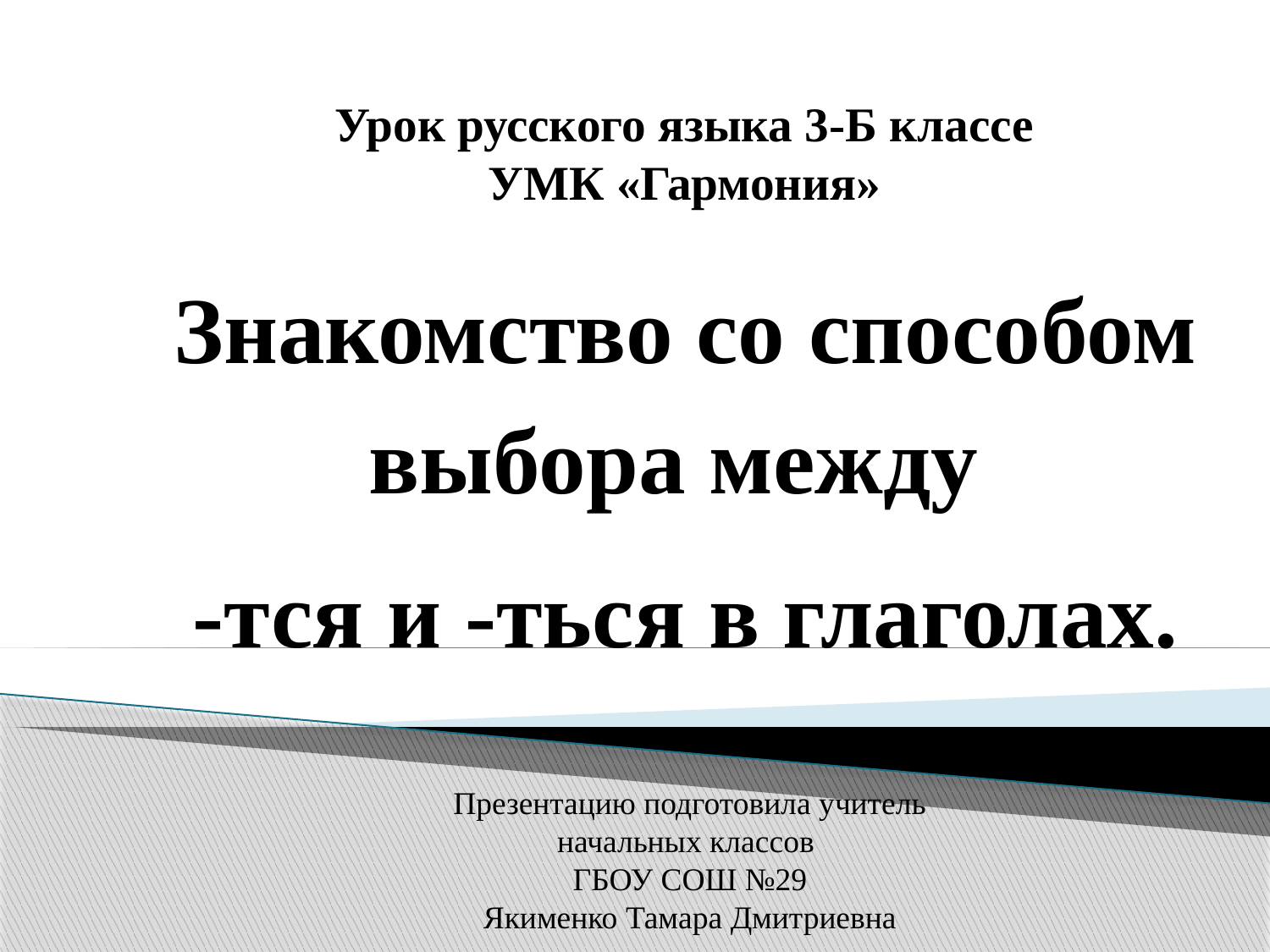

# Урок русского языка 3-Б классе УМК «Гармония»
Знакомство со способом выбора между
-тся и -ться в глаголах.
Презентацию подготовила учитель начальных классов
ГБОУ СОШ №29
Якименко Тамара Дмитриевна